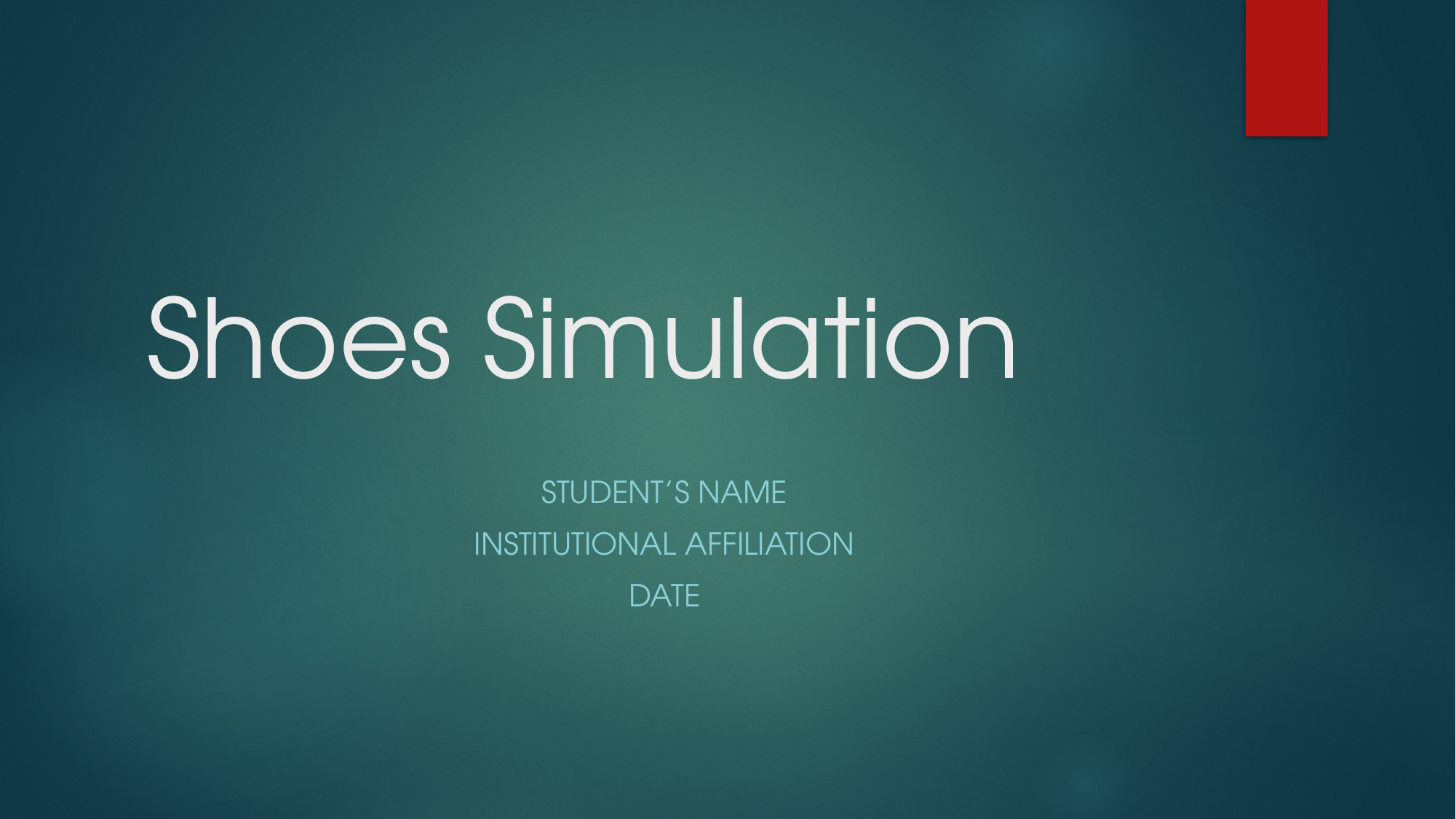

# Shoes Simulation
Student’s Name
Institutional Affiliation
Date